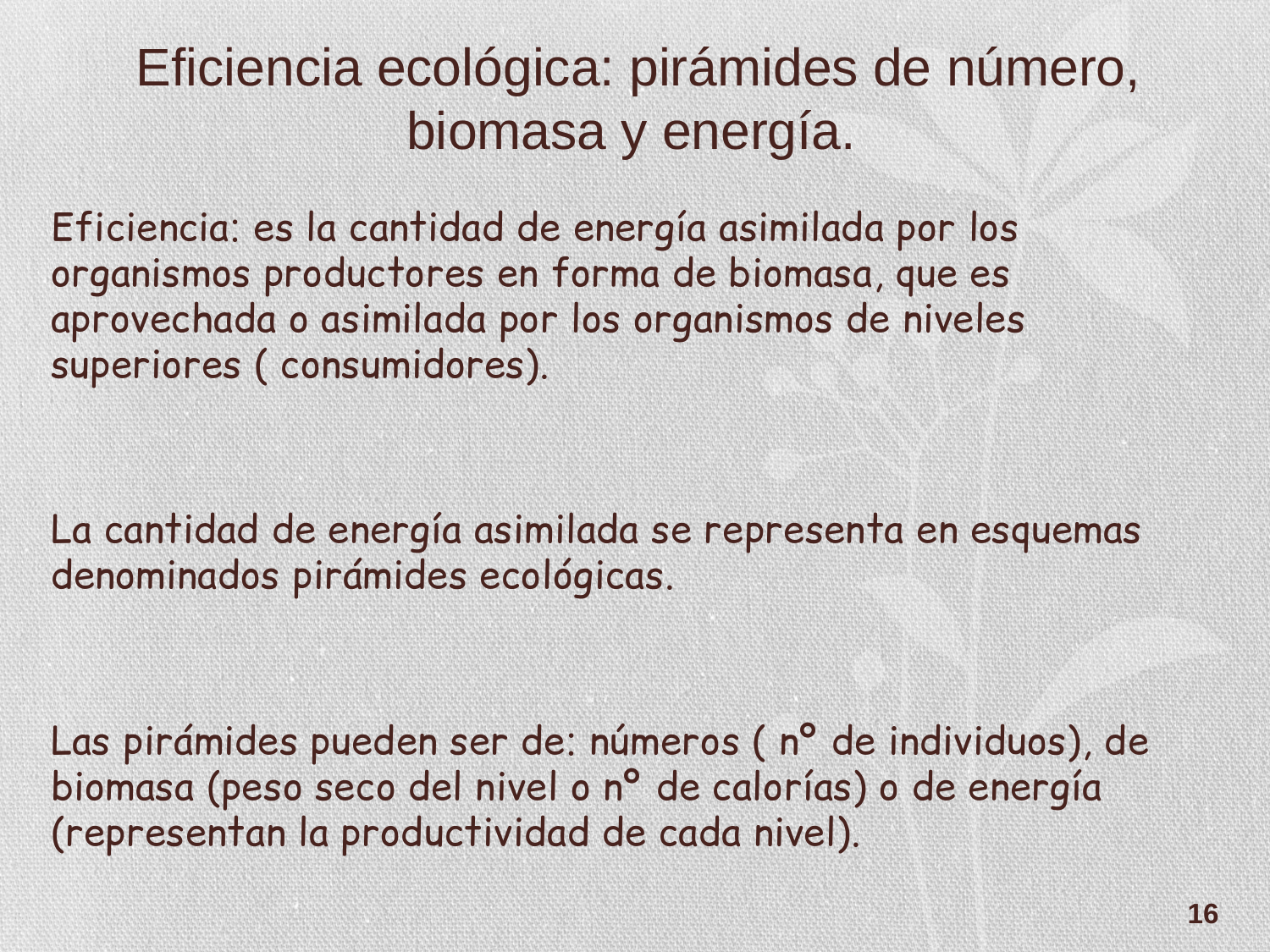

# Eficiencia ecológica: pirámides de número, biomasa y energía.
Eficiencia: es la cantidad de energía asimilada por los organismos productores en forma de biomasa, que es aprovechada o asimilada por los organismos de niveles superiores ( consumidores).

La cantidad de energía asimilada se representa en esquemas denominados pirámides ecológicas.

Las pirámides pueden ser de: números ( nº de individuos), de biomasa (peso seco del nivel o nº de calorías) o de energía  (representan la productividad de cada nivel).

16